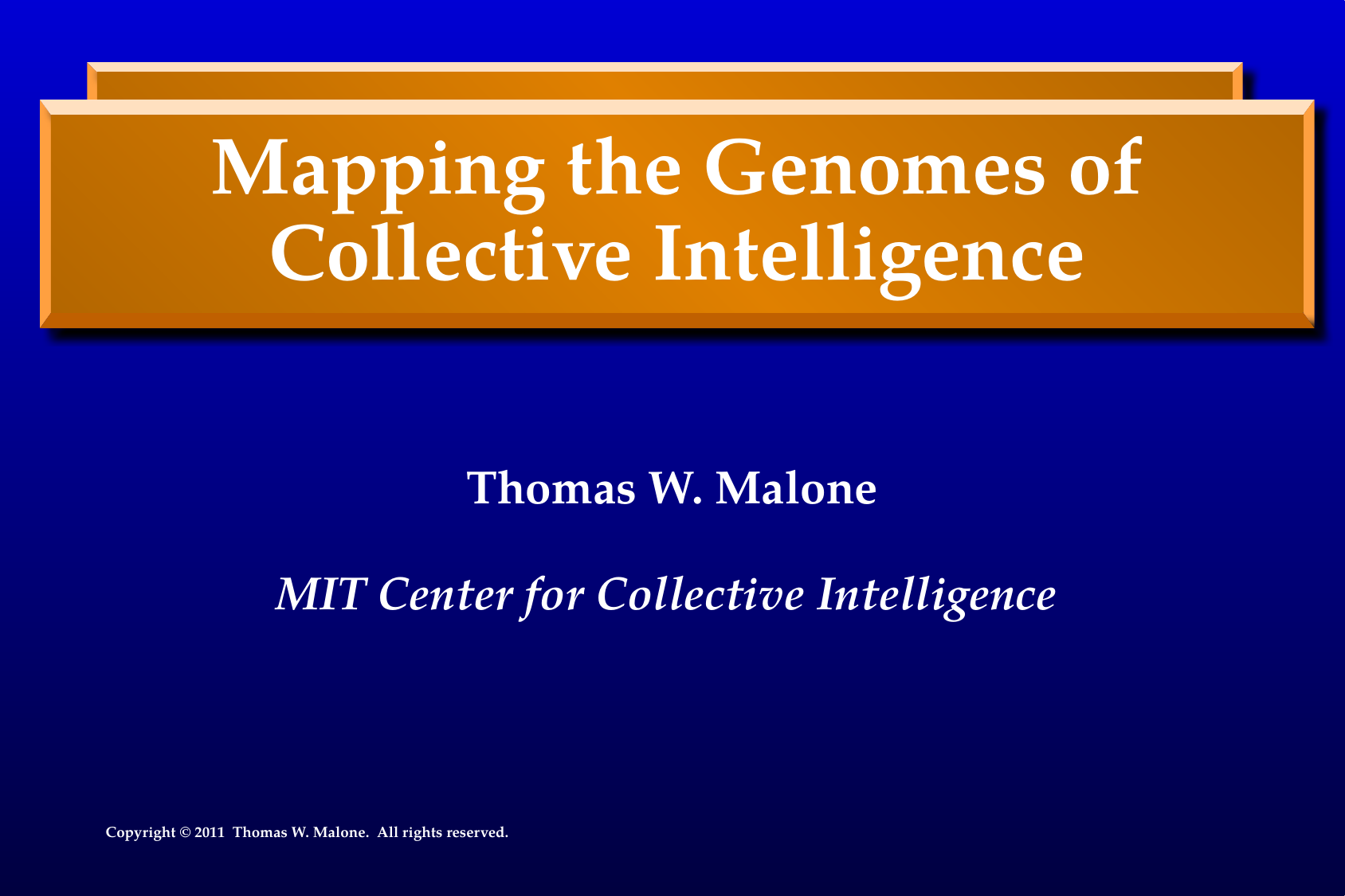

Mapping the Genomes of
Collective Intelligence
Thomas W. Malone
MIT Center for Collective Intelligence
Copyright © 2011  Thomas W. Malone.  All rights reserved.